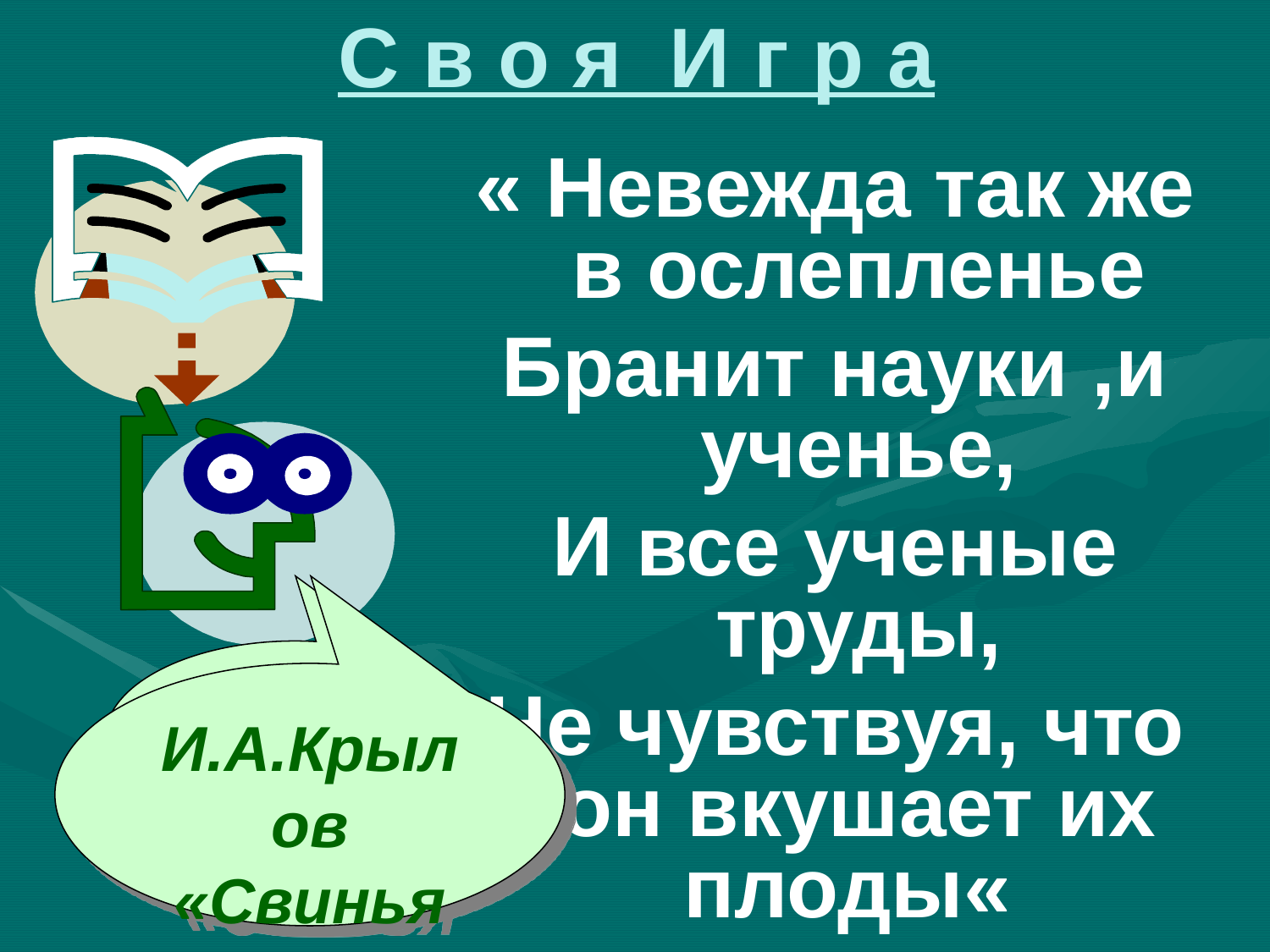

# С в о я  И г р а

« Невежда так же в ослепленье
Бранит науки ,и ученье,
И все ученые труды,
Не чувствуя, что он вкушает их плоды«

И.А.Крылов
«Свинья под дубом»
Ваш ответ